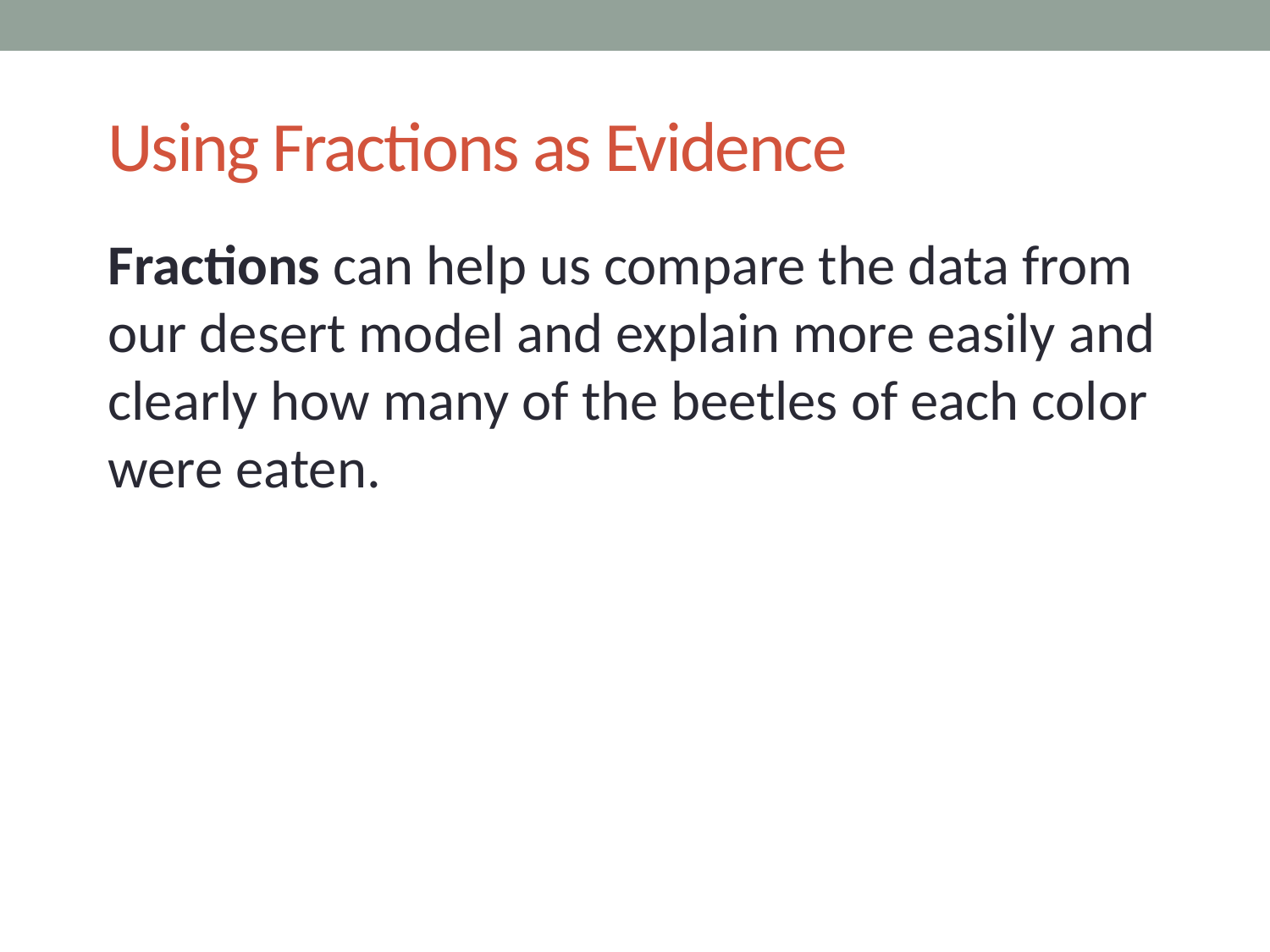

# Using Fractions as Evidence
Fractions can help us compare the data from our desert model and explain more easily and clearly how many of the beetles of each color were eaten.